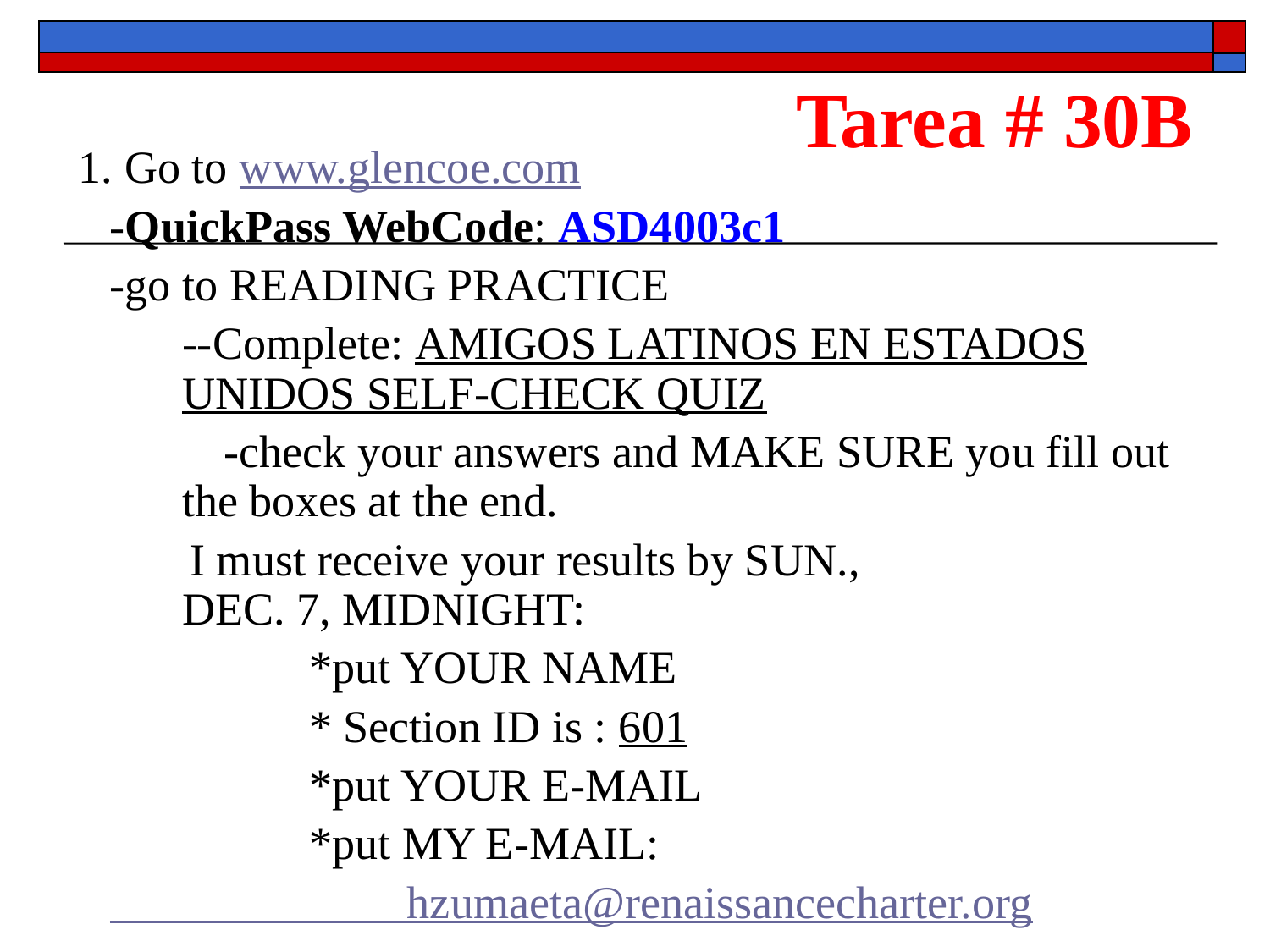

# Tarea # 30B
   1. Go to www.glencoe.com
-QuickPass WebCode: ASD4003c1
-go to READING PRACTICE
	--Complete: AMIGOS LATINOS EN ESTADOS UNIDOS SELF-CHECK QUIZ
          -check your answers and MAKE SURE you fill out the boxes at the end.
       I must receive your results by SUN.,
DEC. 7, MIDNIGHT:
		*put YOUR NAME
		* Section ID is : 601
		*put YOUR E-MAIL
		*put MY E-MAIL:
                          hzumaeta@renaissancecharter.org